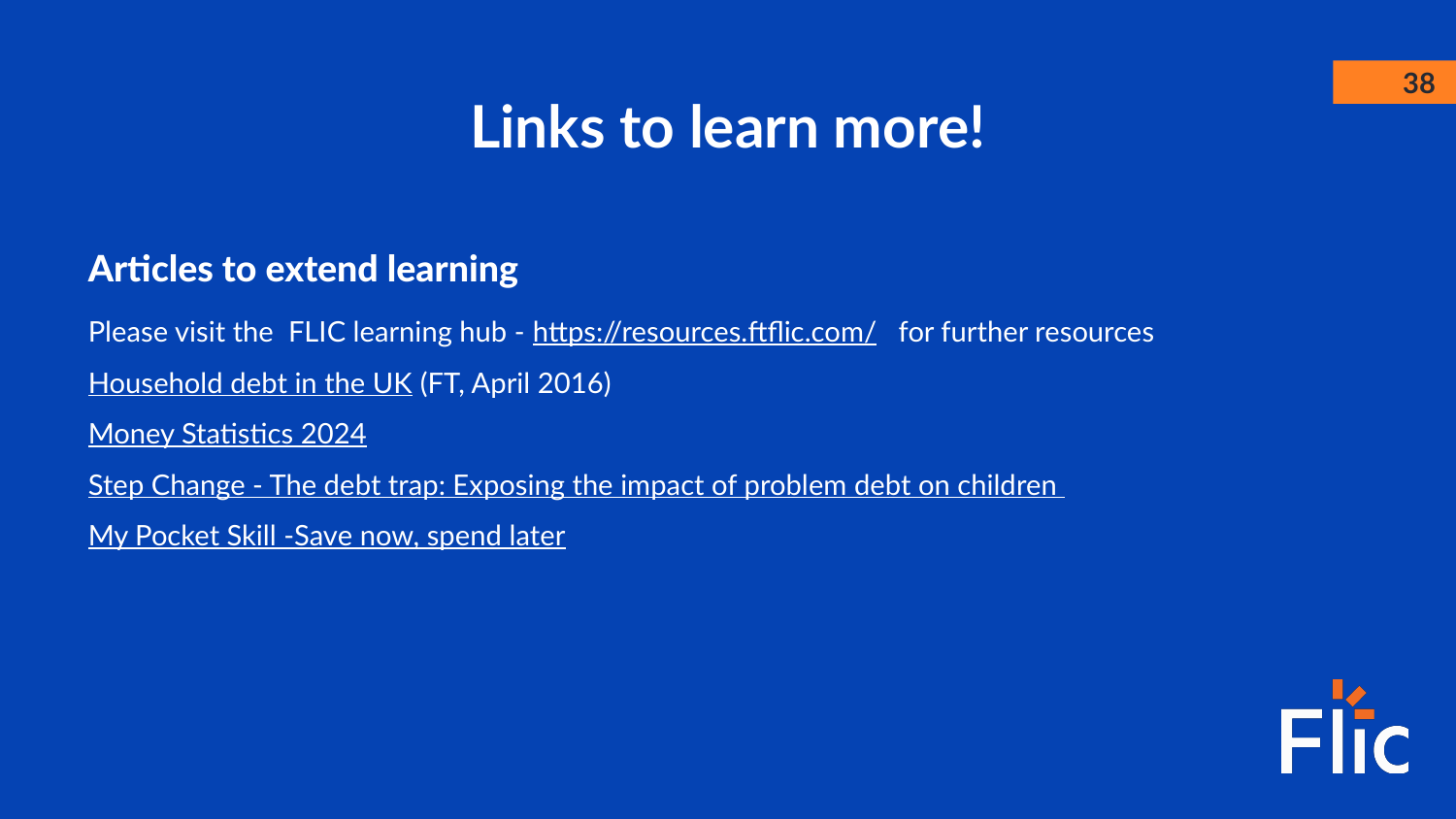

38
Links to learn more!
Articles to extend learning
Please visit the  FLIC learning hub - https://resources.ftflic.com/   for further resources
Household debt in the UK (FT, April 2016)
Money Statistics 2024
Step Change - The debt trap: Exposing the impact of problem debt on children
My Pocket Skill -Save now, spend later